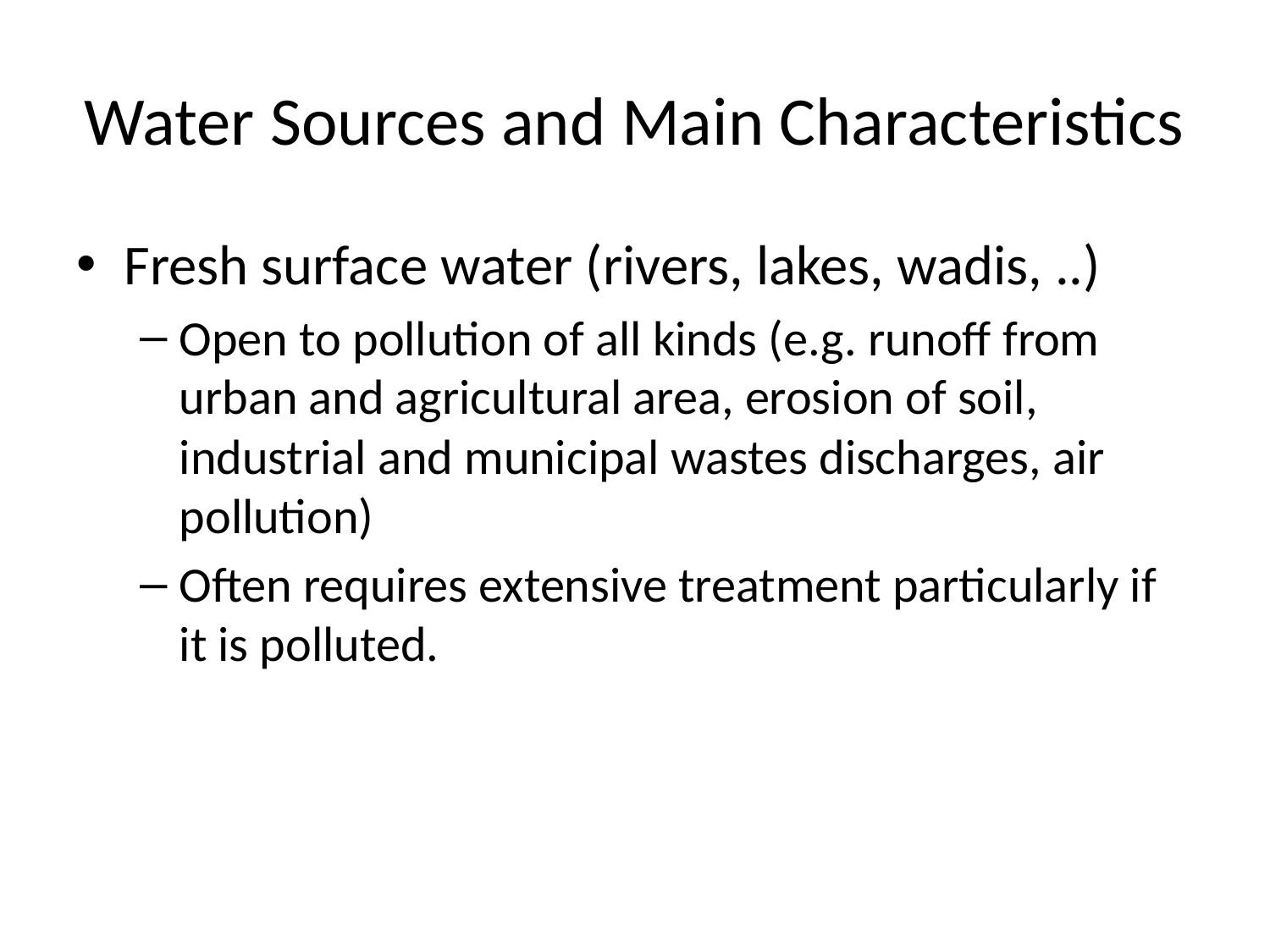

# Water Sources and Main Characteristics
Fresh surface water (rivers, lakes, wadis, ..)
Open to pollution of all kinds (e.g. runoff from urban and agricultural area, erosion of soil, industrial and municipal wastes discharges, air pollution)
Often requires extensive treatment particularly if it is polluted.